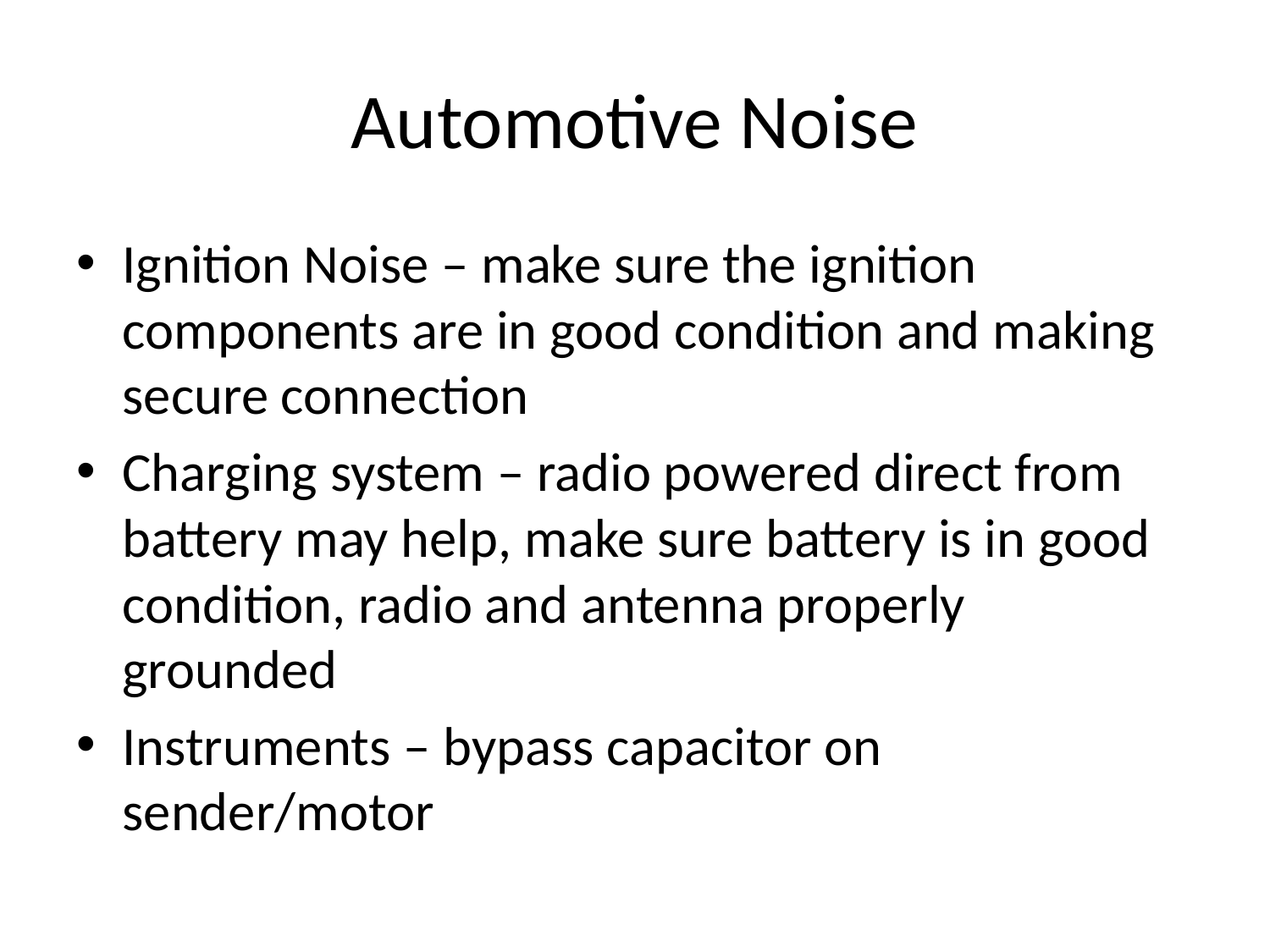

# Automotive Noise
Ignition Noise – make sure the ignition components are in good condition and making secure connection
Charging system – radio powered direct from battery may help, make sure battery is in good condition, radio and antenna properly grounded
Instruments – bypass capacitor on sender/motor